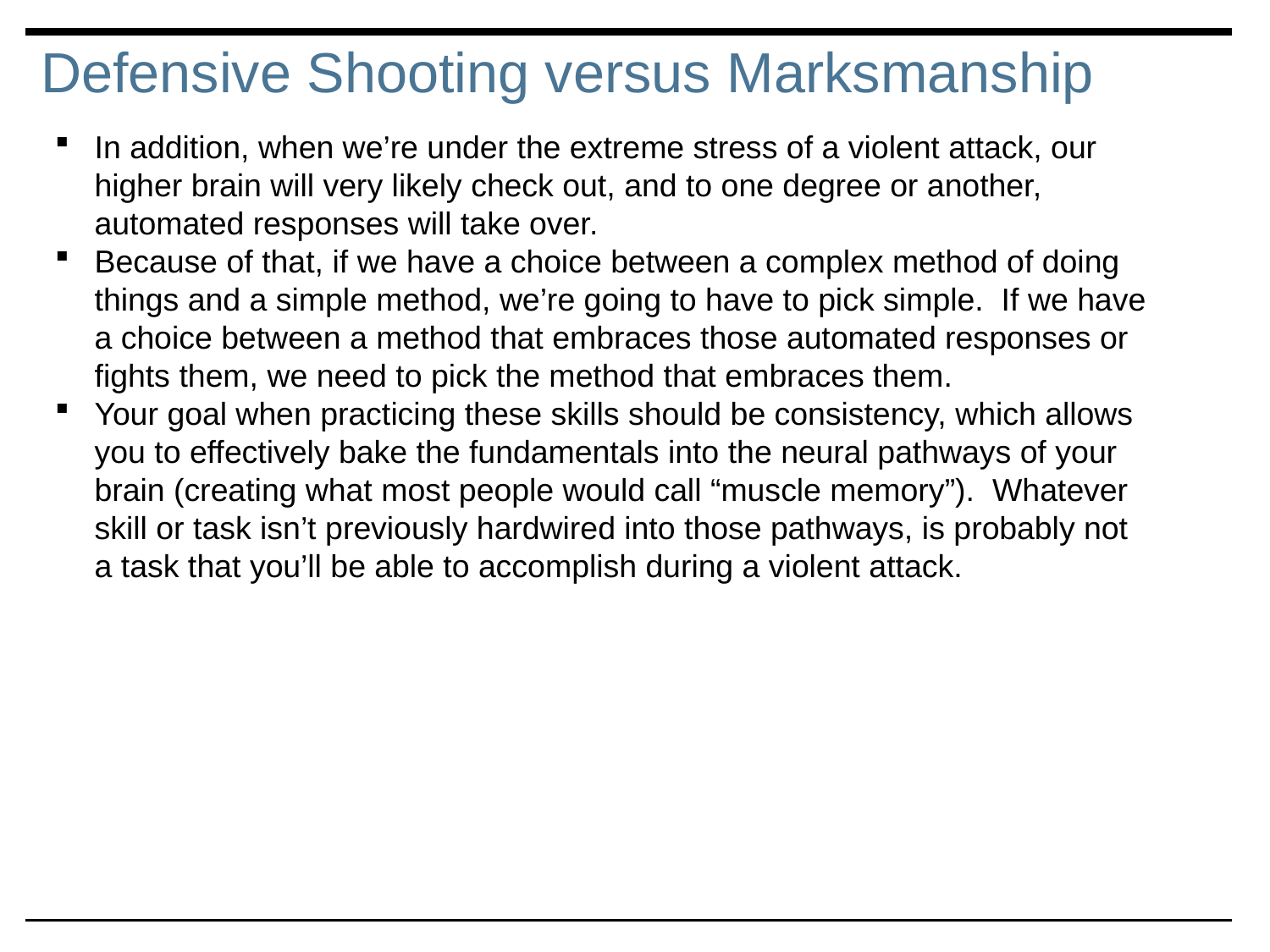

Defensive Shooting versus Marksmanship
In addition, when we’re under the extreme stress of a violent attack, our higher brain will very likely check out, and to one degree or another, automated responses will take over.
Because of that, if we have a choice between a complex method of doing things and a simple method, we’re going to have to pick simple.  If we have a choice between a method that embraces those automated responses or fights them, we need to pick the method that embraces them.
Your goal when practicing these skills should be consistency, which allows you to effectively bake the fundamentals into the neural pathways of your brain (creating what most people would call “muscle memory”).  Whatever skill or task isn’t previously hardwired into those pathways, is probably not a task that you’ll be able to accomplish during a violent attack.